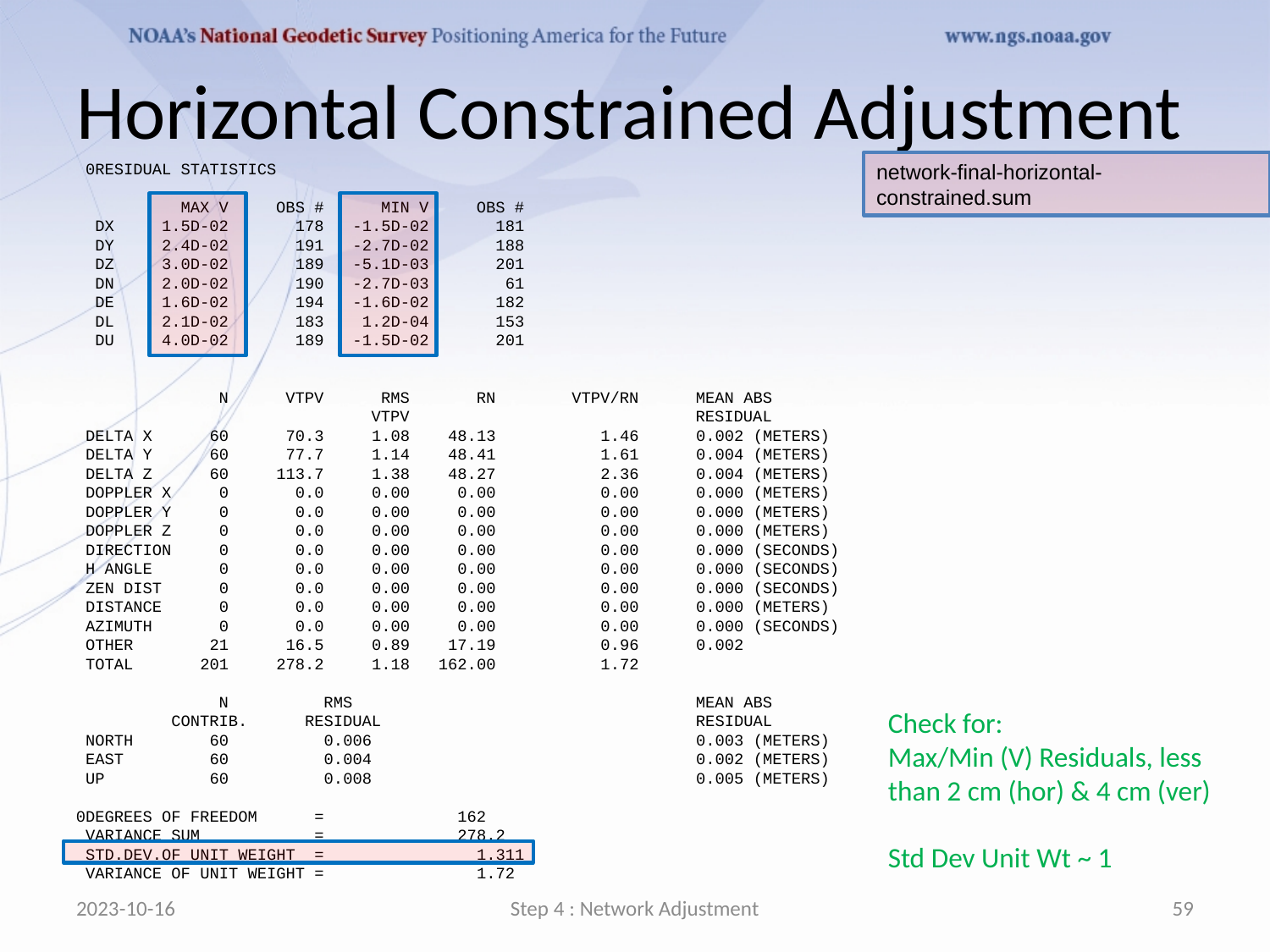

# Horizontal Constrained Adjustment
 0RESIDUAL STATISTICS

           MAX V     OBS #      MIN V     OBS #
  DX     1.5D-02       178   -1.5D-02       181
  DY     2.4D-02       191   -2.7D-02       188
  DZ     3.0D-02       189   -5.1D-03       201
  DN     2.0D-02       190   -2.7D-03        61
  DE     1.6D-02       194   -1.6D-02       182
  DL     2.1D-02       183    1.2D-04       153
  DU     4.0D-02       189   -1.5D-02       201

               N      VTPV      RMS       RN        VTPV/RN      MEAN ABS
                               VTPV                              RESIDUAL
 DELTA X      60      70.3     1.08    48.13           1.46      0.002 (METERS)
 DELTA Y      60      77.7     1.14    48.41           1.61      0.004 (METERS)
 DELTA Z      60     113.7     1.38    48.27           2.36      0.004 (METERS)
 DOPPLER X     0       0.0     0.00     0.00           0.00      0.000 (METERS)
 DOPPLER Y     0       0.0     0.00     0.00           0.00      0.000 (METERS)
 DOPPLER Z     0       0.0     0.00     0.00           0.00      0.000 (METERS)
 DIRECTION     0       0.0     0.00     0.00           0.00      0.000 (SECONDS)
 H ANGLE       0       0.0     0.00     0.00           0.00      0.000 (SECONDS)
 ZEN DIST      0       0.0     0.00     0.00           0.00      0.000 (SECONDS)
 DISTANCE      0       0.0     0.00     0.00           0.00      0.000 (METERS)
 AZIMUTH       0       0.0     0.00     0.00           0.00      0.000 (SECONDS)
 OTHER        21      16.5     0.89    17.19           0.96      0.002
 TOTAL       201     278.2     1.18   162.00           1.72

               N          RMS                                    MEAN ABS
          CONTRIB.      RESIDUAL                                 RESIDUAL
 NORTH        60          0.006                                  0.003 (METERS)
 EAST         60          0.004                                  0.002 (METERS)
 UP           60          0.008                                  0.005 (METERS)

0DEGREES OF FREEDOM      =              162
 VARIANCE SUM            =              278.2
 STD.DEV.OF UNIT WEIGHT  =                1.311
 VARIANCE OF UNIT WEIGHT =                1.72
network-final-horizontal-constrained.sum

Check for:
Max/Min (V) Residuals, less than 2 cm (hor) & 4 cm (ver)

Std Dev Unit Wt ~ 1

2023-10-16
Step 4 : Network Adjustment
59